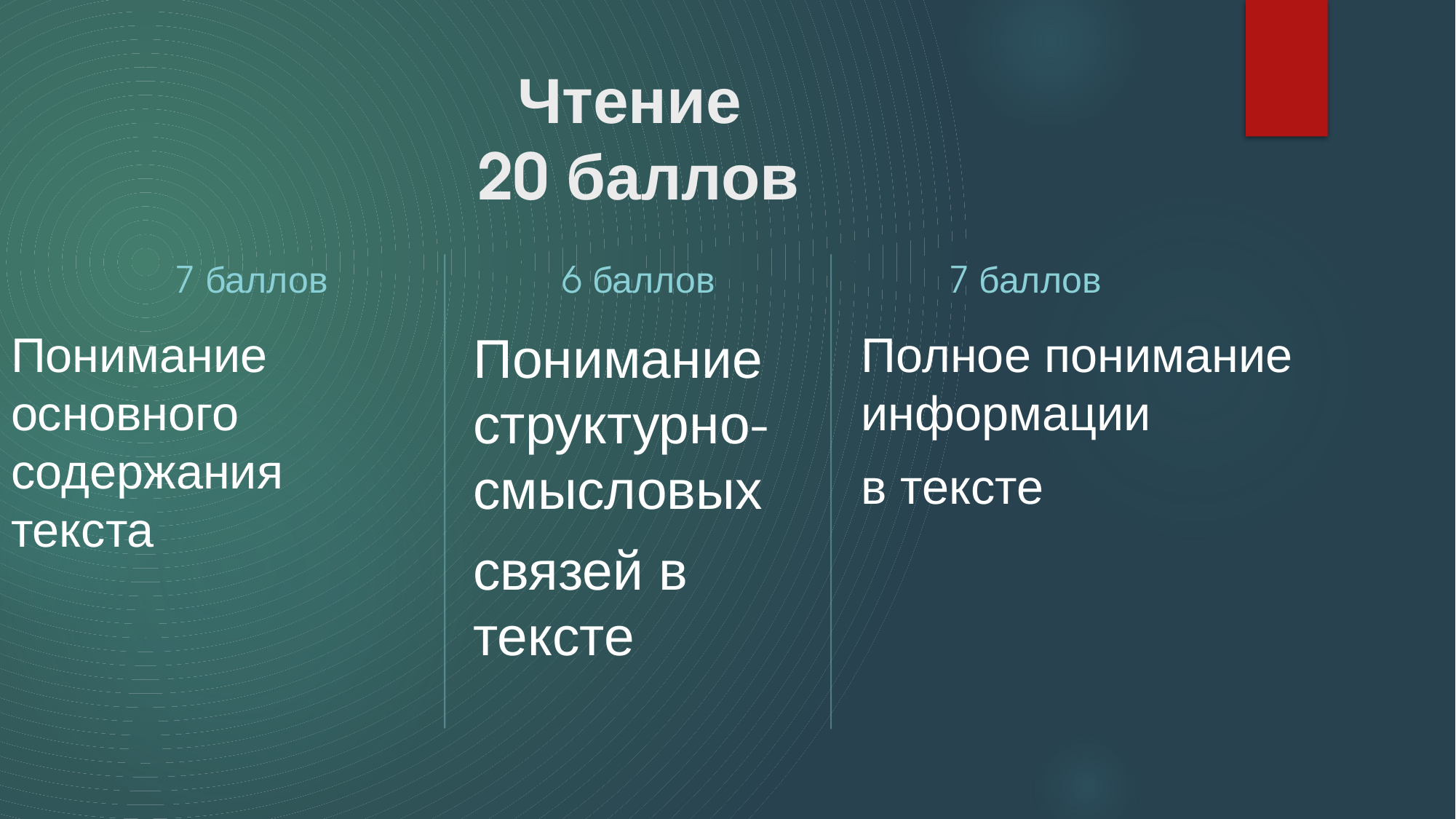

# Чтение 20 баллов
7 баллов
6 баллов
7 баллов
Понимание основного содержания текста
Понимание структурно-смысловых
связей в тексте

Полное понимание информации
в тексте